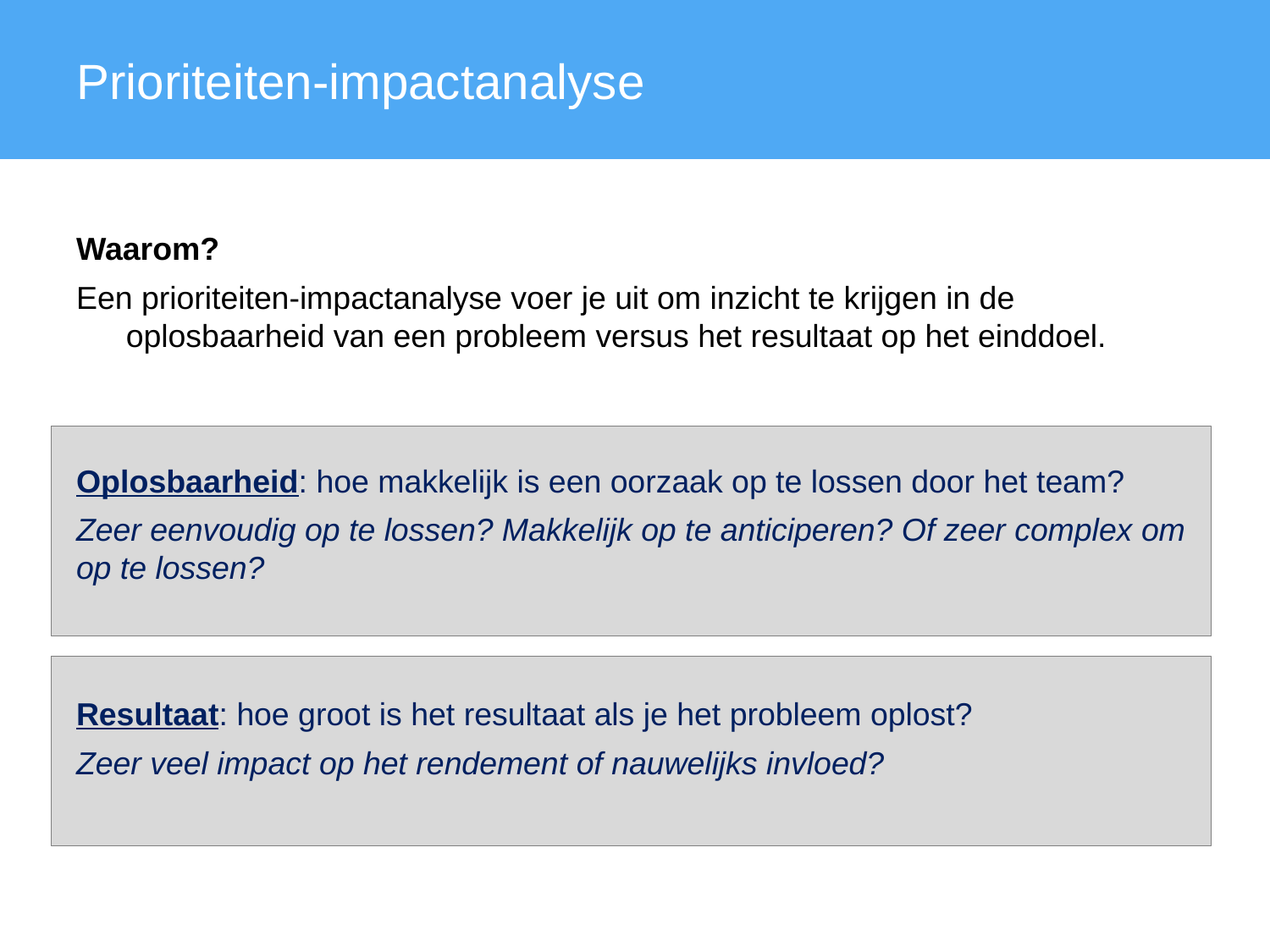

Prioriteiten-impactanalyse
Waarom?
Een prioriteiten-impactanalyse voer je uit om inzicht te krijgen in de oplosbaarheid van een probleem versus het resultaat op het einddoel.

Oplosbaarheid: hoe makkelijk is een oorzaak op te lossen door het team?
Zeer eenvoudig op te lossen? Makkelijk op te anticiperen? Of zeer complex om op te lossen?

Resultaat: hoe groot is het resultaat als je het probleem oplost?
Zeer veel impact op het rendement of nauwelijks invloed?